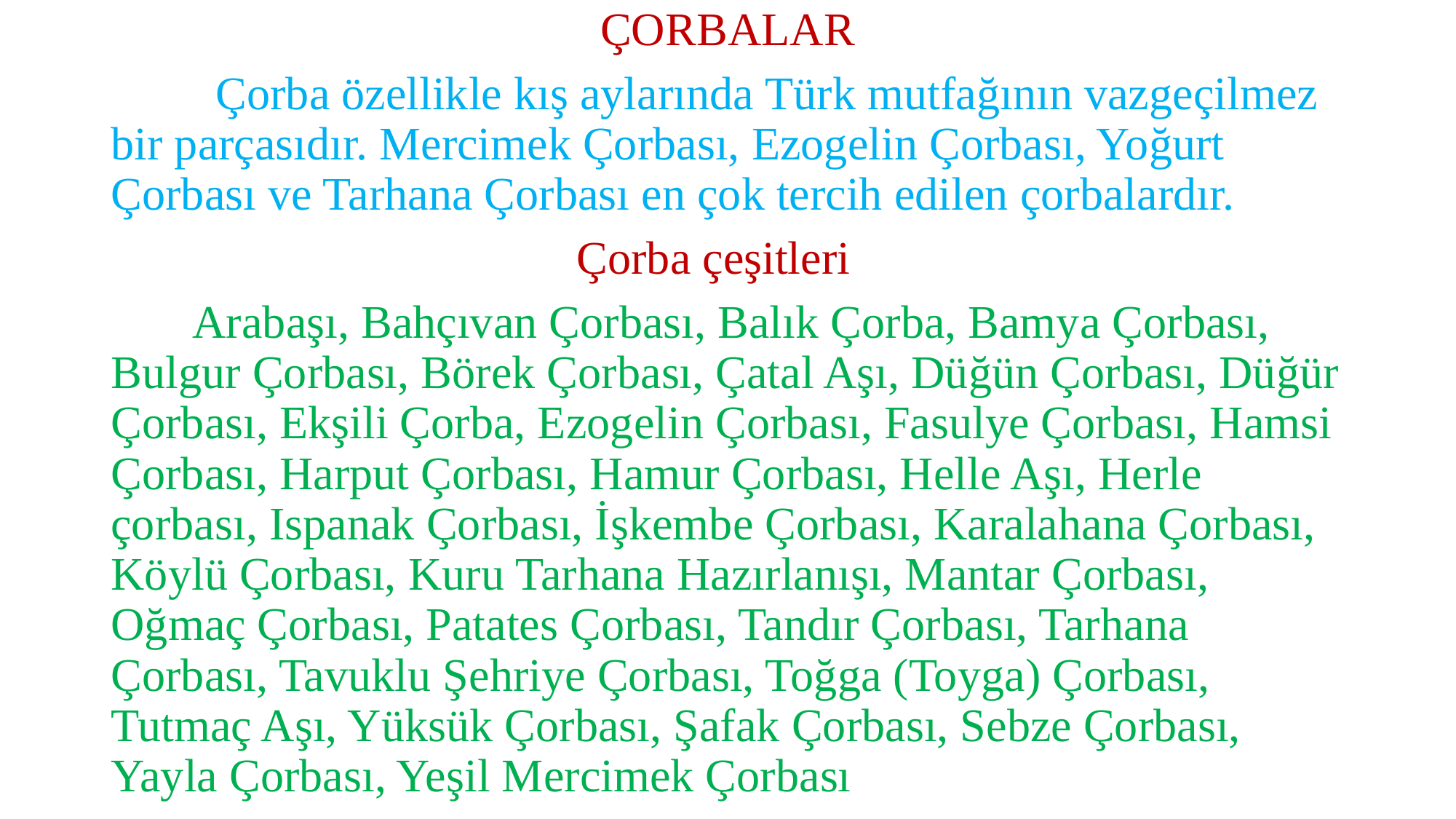

ÇORBALAR
         Çorba özellikle kış aylarında Türk mutfağının vazgeçilmez bir parçasıdır. Mercimek Çorbası, Ezogelin Çorbası, Yoğurt Çorbası ve Tarhana Çorbası en çok tercih edilen çorbalardır.
                                        Çorba çeşitleri
       Arabaşı, Bahçıvan Çorbası, Balık Çorba, Bamya Çorbası, Bulgur Çorbası, Börek Çorbası, Çatal Aşı, Düğün Çorbası, Düğür Çorbası, Ekşili Çorba, Ezogelin Çorbası, Fasulye Çorbası, Hamsi Çorbası, Harput Çorbası, Hamur Çorbası, Helle Aşı, Herle çorbası, Ispanak Çorbası, İşkembe Çorbası, Karalahana Çorbası, Köylü Çorbası, Kuru Tarhana Hazırlanışı, Mantar Çorbası, Oğmaç Çorbası, Patates Çorbası, Tandır Çorbası, Tarhana Çorbası, Tavuklu Şehriye Çorbası, Toğga (Toyga) Çorbası, Tutmaç Aşı, Yüksük Çorbası, Şafak Çorbası, Sebze Çorbası, Yayla Çorbası, Yeşil Mercimek Çorbası